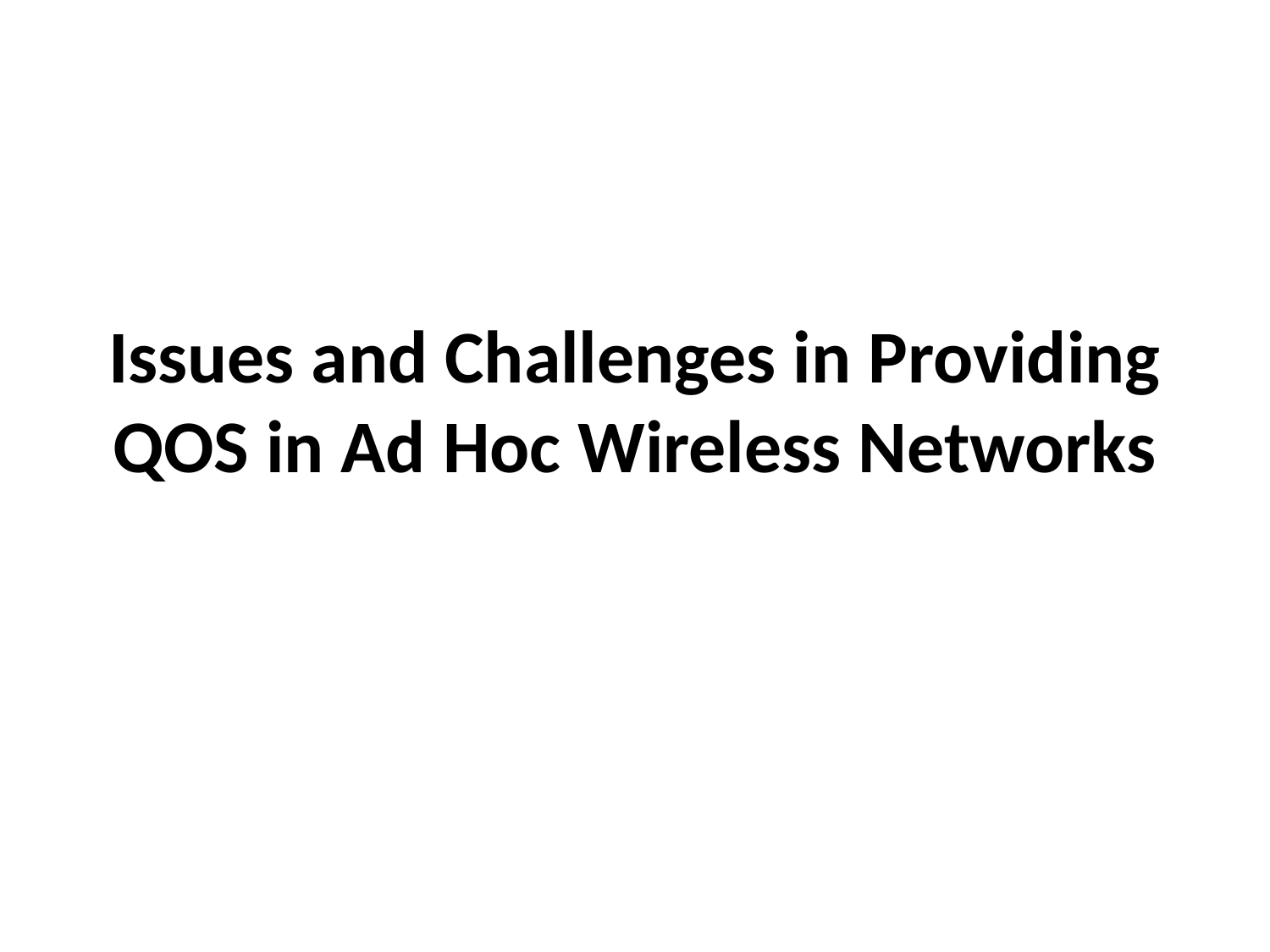

# Issues and Challenges in Providing QOS in Ad Hoc Wireless Networks